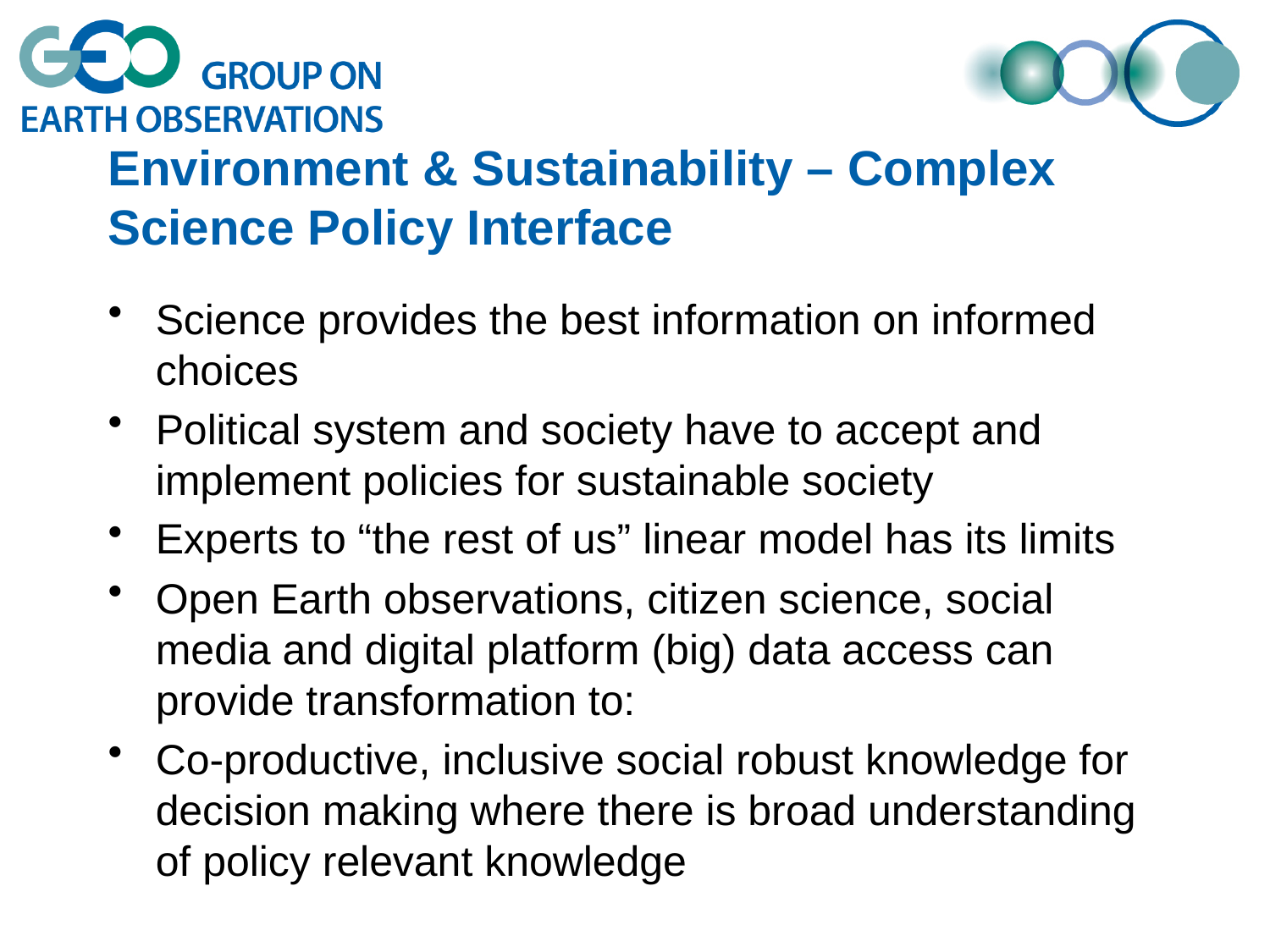

# Environment & Sustainability – Complex Science Policy Interface
Science provides the best information on informed choices
Political system and society have to accept and implement policies for sustainable society
Experts to “the rest of us” linear model has its limits
Open Earth observations, citizen science, social media and digital platform (big) data access can provide transformation to:
Co-productive, inclusive social robust knowledge for decision making where there is broad understanding of policy relevant knowledge